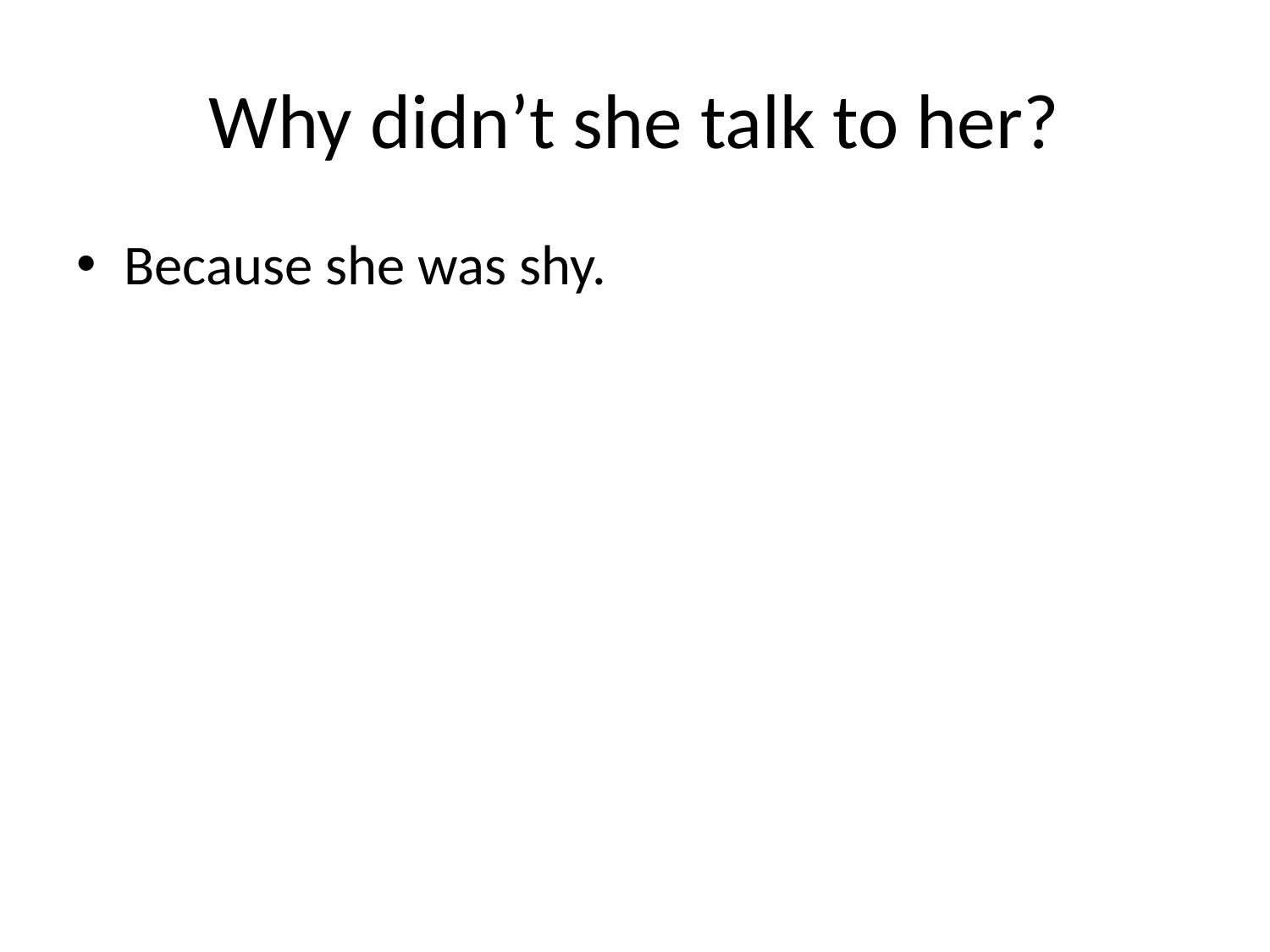

# Why didn’t she talk to her?
Because she was shy.